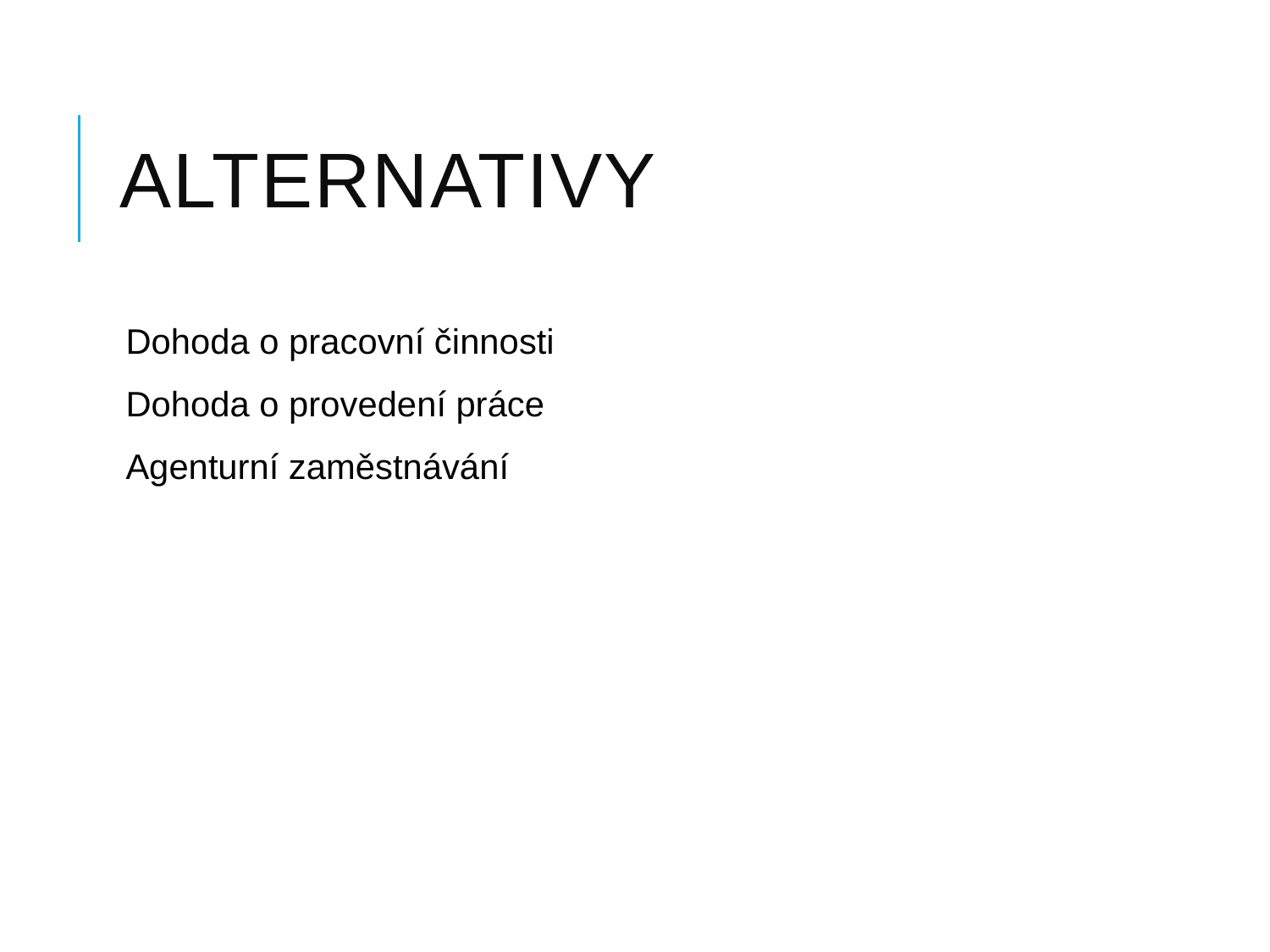

# Alternativy
Dohoda o pracovní činnosti
Dohoda o provedení práce
Agenturní zaměstnávání